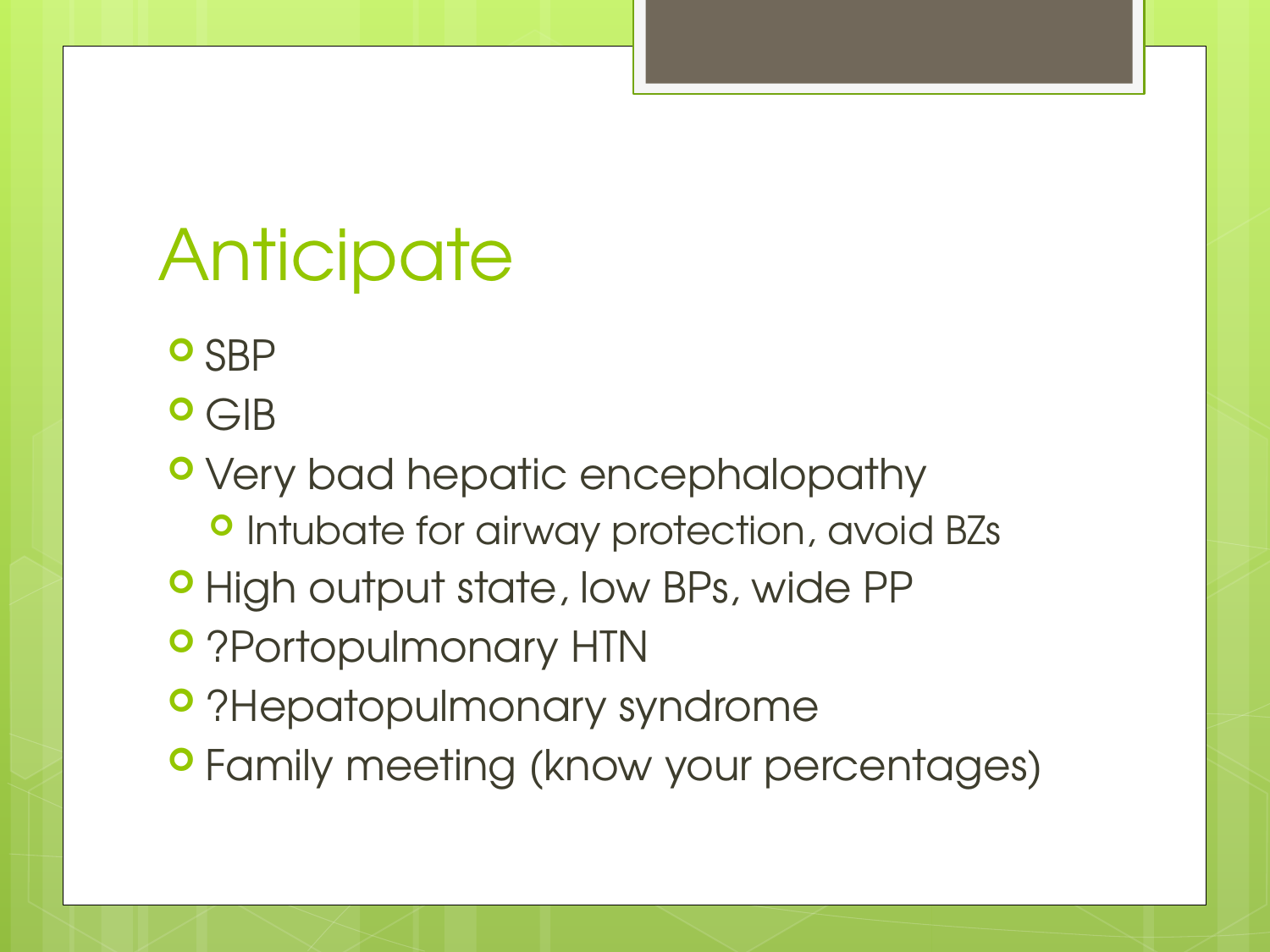

# Anticipate
SBP
GIB
Very bad hepatic encephalopathy
Intubate for airway protection, avoid BZs
High output state, low BPs, wide PP
?Portopulmonary HTN
?Hepatopulmonary syndrome
Family meeting (know your percentages)